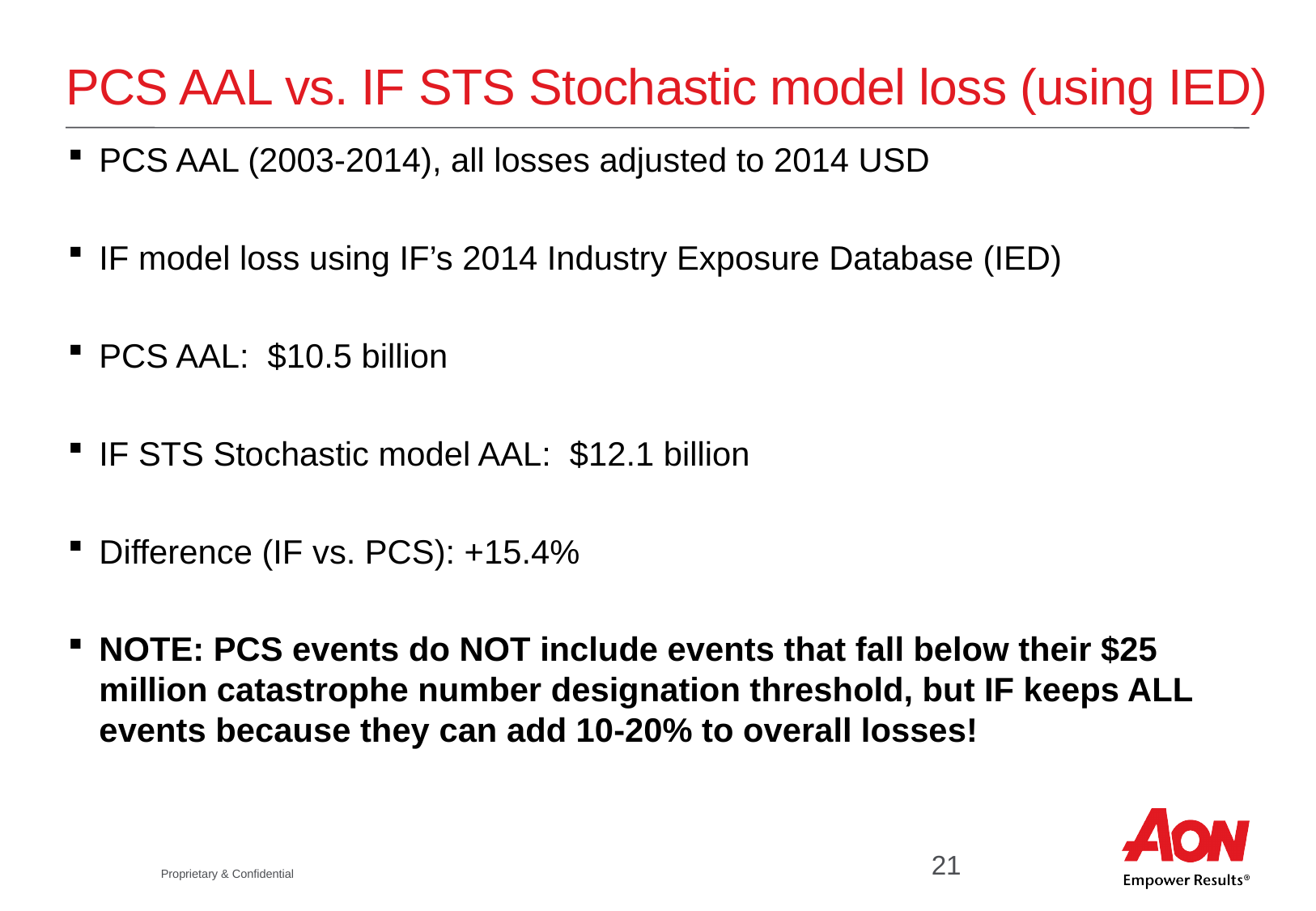

# PCS AAL vs. IF STS Stochastic model loss (using IED)
PCS AAL (2003-2014), all losses adjusted to 2014 USD

IF model loss using IF’s 2014 Industry Exposure Database (IED)

PCS AAL:  $10.5 billion

IF STS Stochastic model AAL:  $12.1 billion

Difference (IF vs. PCS): +15.4%

NOTE: PCS events do NOT include events that fall below their $25 million catastrophe number designation threshold, but IF keeps ALL events because they can add 10-20% to overall losses!